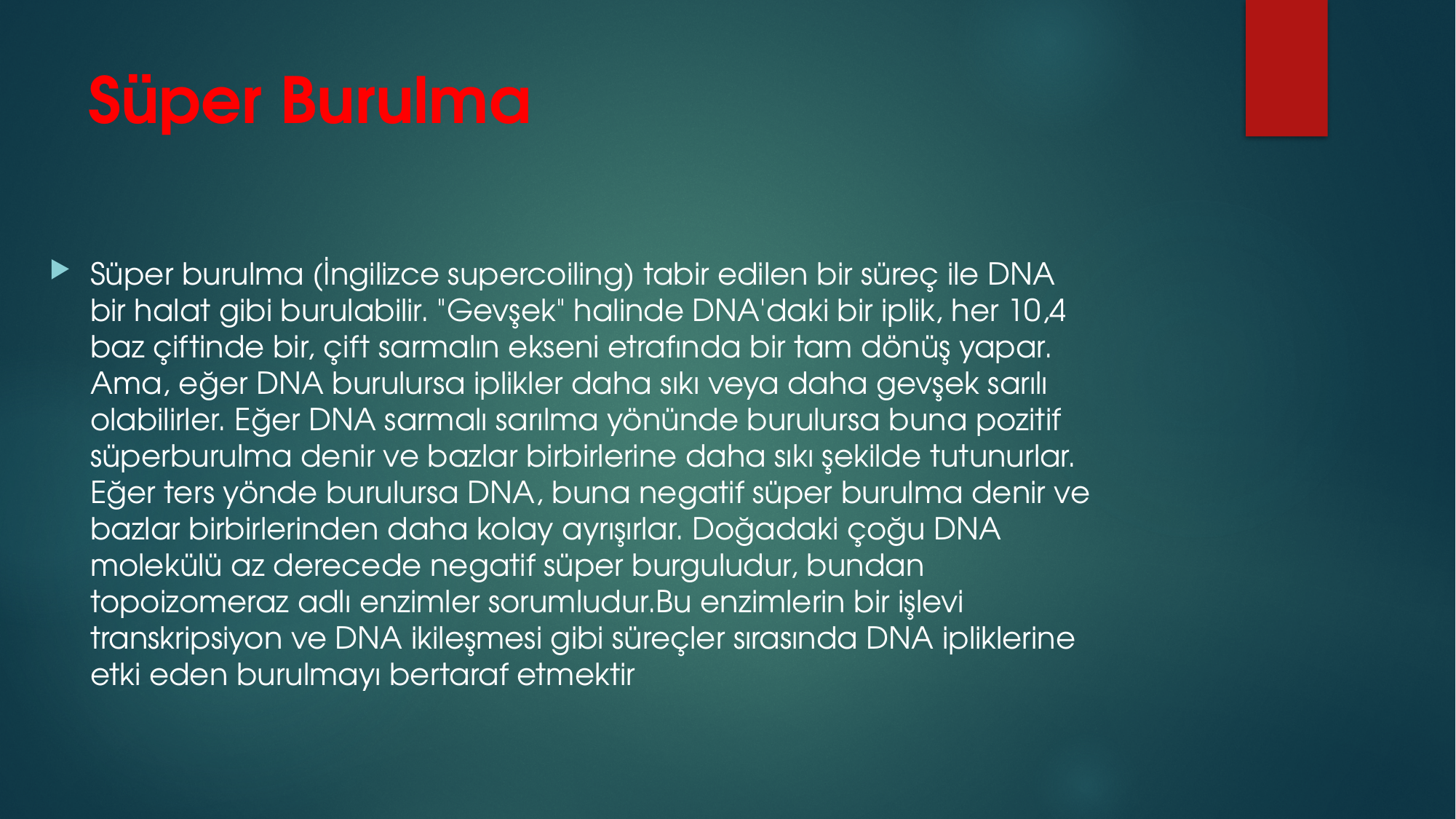

# Süper Burulma
Süper burulma (İngilizce supercoiling) tabir edilen bir süreç ile DNA bir halat gibi burulabilir. "Gevşek" halinde DNA'daki bir iplik, her 10,4 baz çiftinde bir, çift sarmalın ekseni etrafında bir tam dönüş yapar. Ama, eğer DNA burulursa iplikler daha sıkı veya daha gevşek sarılı olabilirler. Eğer DNA sarmalı sarılma yönünde burulursa buna pozitif süperburulma denir ve bazlar birbirlerine daha sıkı şekilde tutunurlar. Eğer ters yönde burulursa DNA, buna negatif süper burulma denir ve bazlar birbirlerinden daha kolay ayrışırlar. Doğadaki çoğu DNA molekülü az derecede negatif süper burguludur, bundan topoizomeraz adlı enzimler sorumludur.Bu enzimlerin bir işlevi transkripsiyon ve DNA ikileşmesi gibi süreçler sırasında DNA ipliklerine etki eden burulmayı bertaraf etmektir